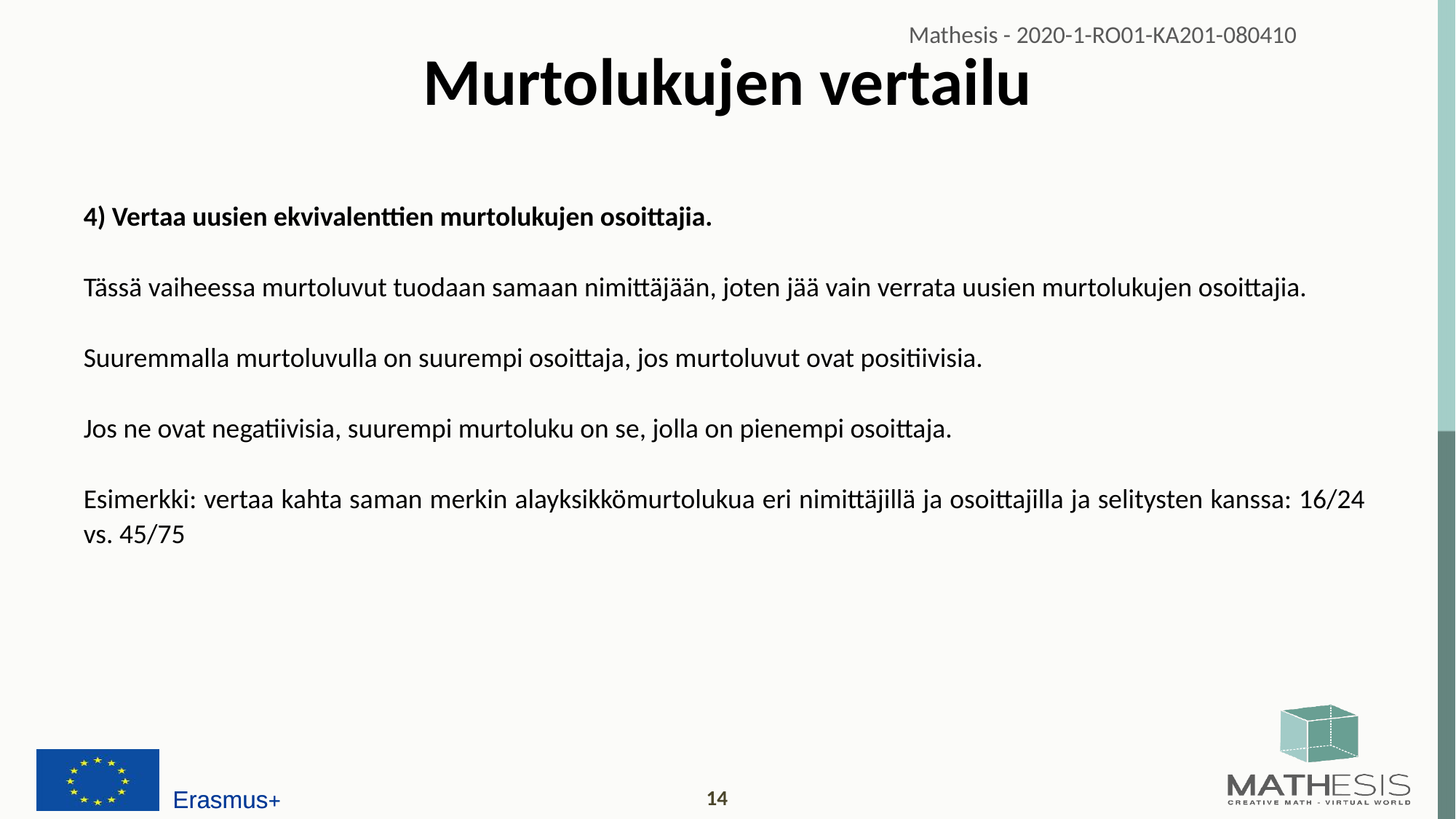

# Murtolukujen vertailu
4) Vertaa uusien ekvivalenttien murtolukujen osoittajia.
Tässä vaiheessa murtoluvut tuodaan samaan nimittäjään, joten jää vain verrata uusien murtolukujen osoittajia.
Suuremmalla murtoluvulla on suurempi osoittaja, jos murtoluvut ovat positiivisia.
Jos ne ovat negatiivisia, suurempi murtoluku on se, jolla on pienempi osoittaja.
Esimerkki: vertaa kahta saman merkin alayksikkömurtolukua eri nimittäjillä ja osoittajilla ja selitysten kanssa: 16/24 vs. 45/75